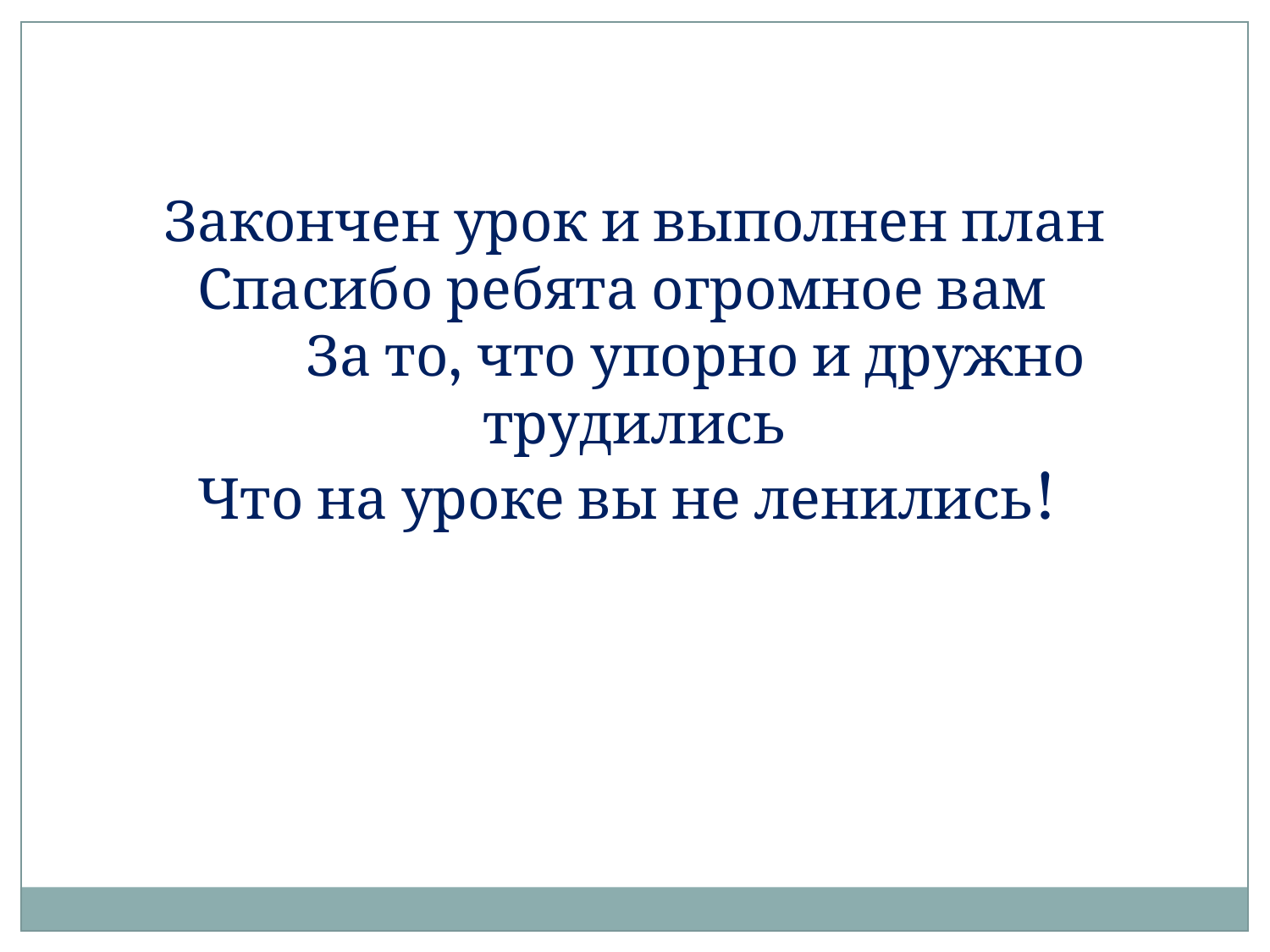

Закончен урок и выполнен план
          Спасибо ребята огромное вам
         За то, что упорно и дружно трудились
          Что на уроке вы не ленились!